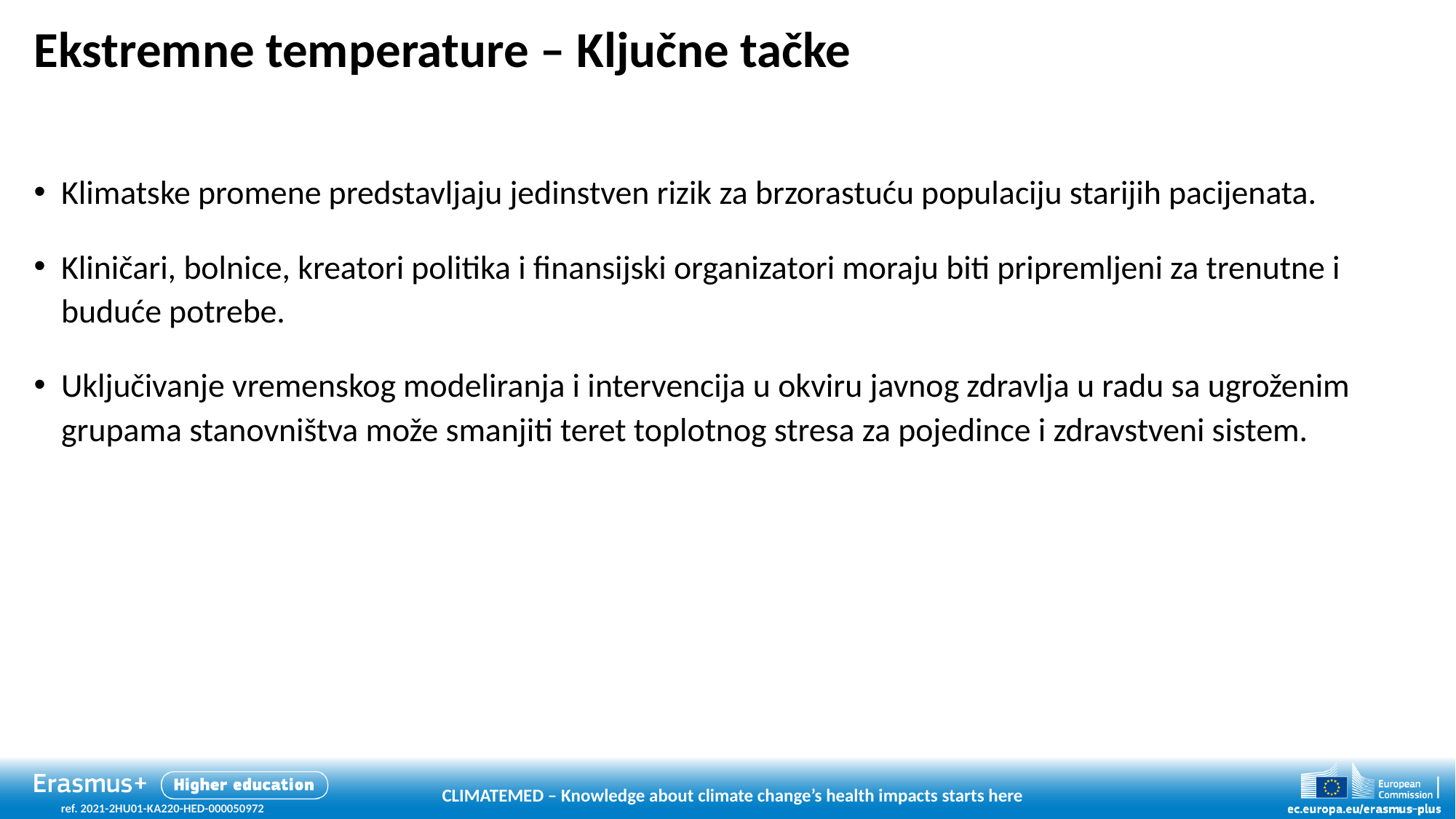

# Ekstremne temperature – Ključne tačke
Klimatske promene predstavljaju jedinstven rizik za brzorastuću populaciju starijih pacijenata.
Kliničari, bolnice, kreatori politika i finansijski organizatori moraju biti pripremljeni za trenutne i buduće potrebe.
Uključivanje vremenskog modeliranja i intervencija u okviru javnog zdravlja u radu sa ugroženim grupama stanovništva može smanjiti teret toplotnog stresa za pojedince i zdravstveni sistem.